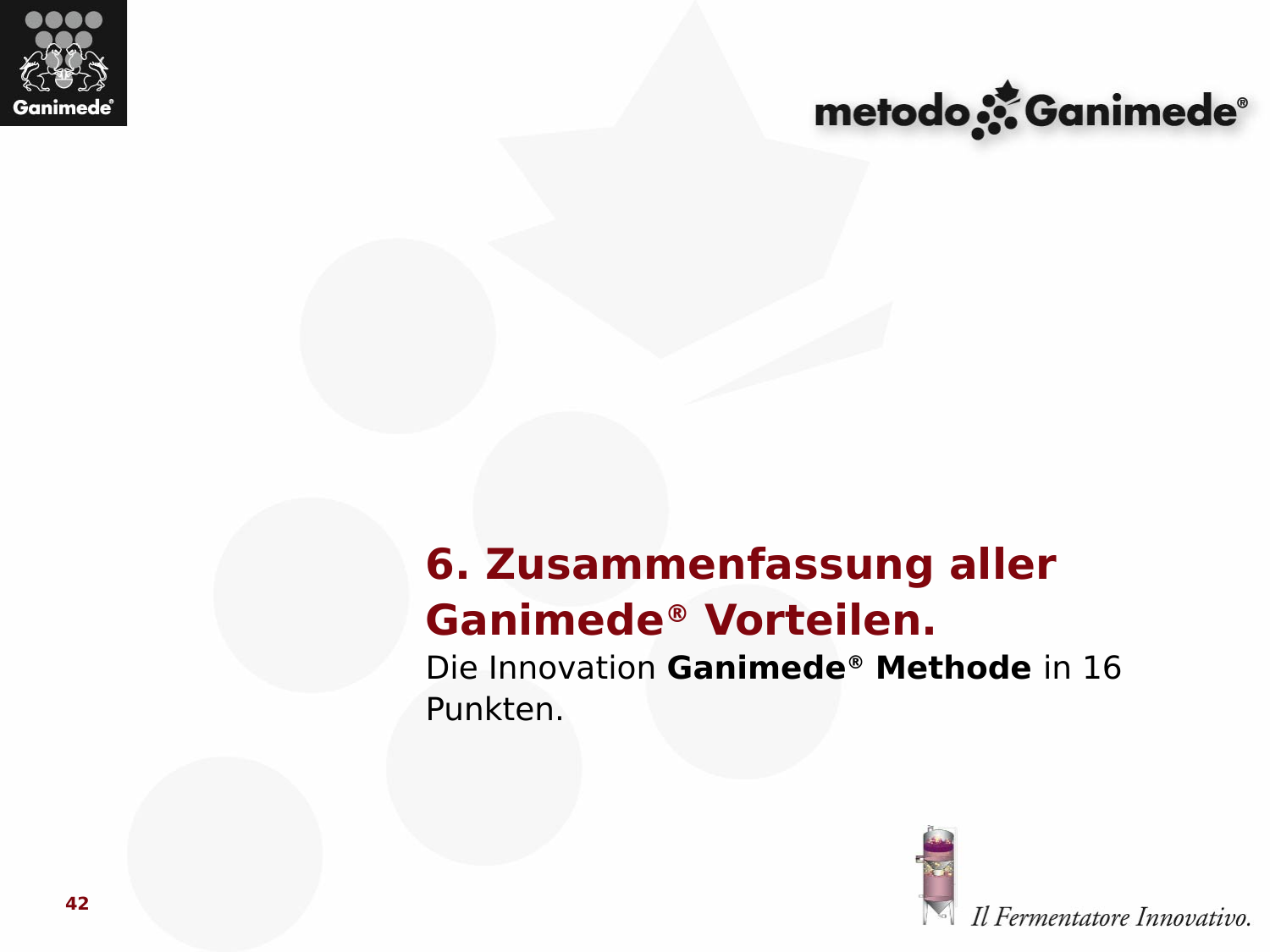

# 6. Zusammenfassung aller Ganimede® Vorteilen. Die Innovation Ganimede® Methode in 16 Punkten.
42